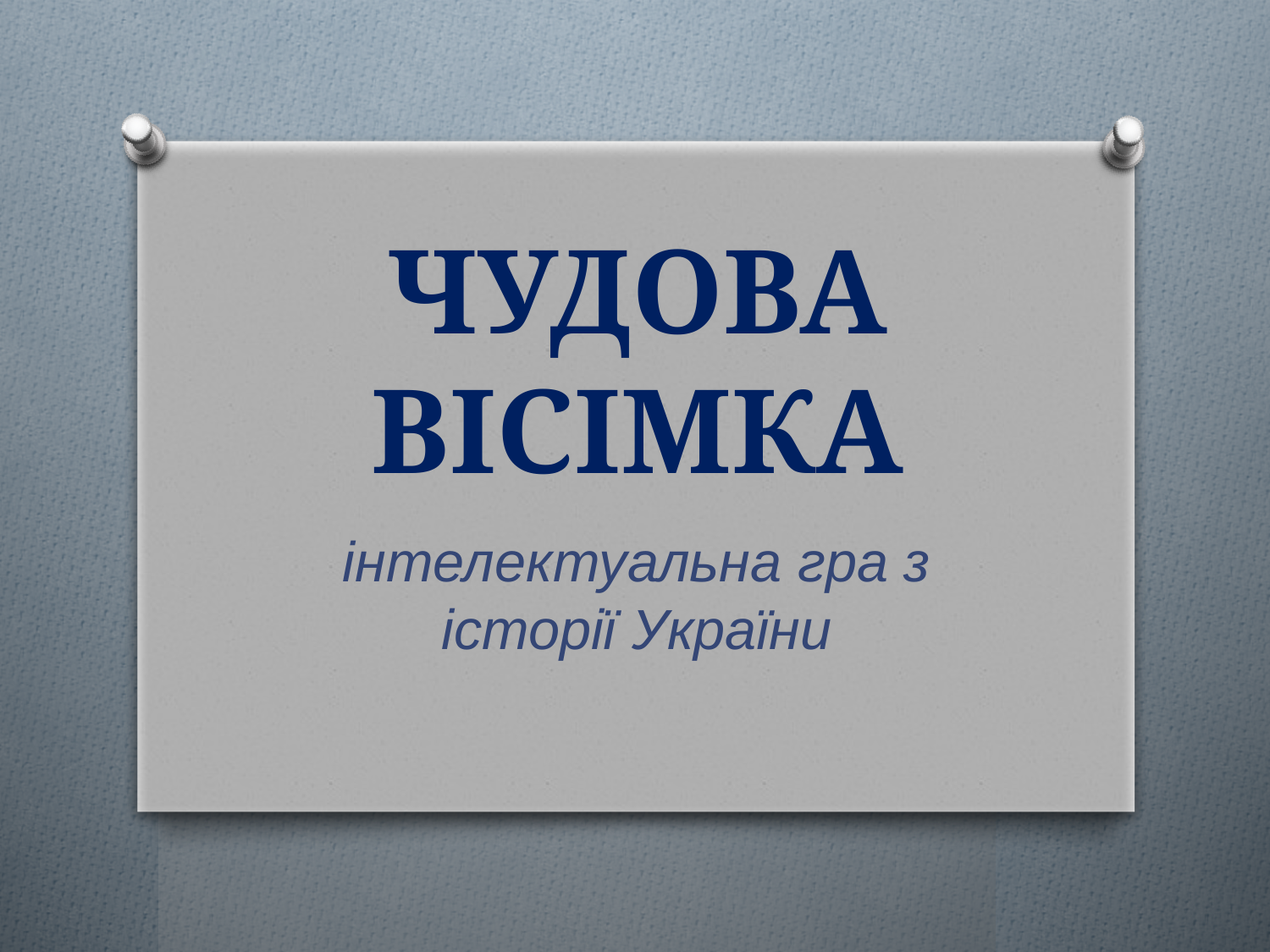

# ЧУДОВА ВІСІМКА
інтелектуальна гра з історії України